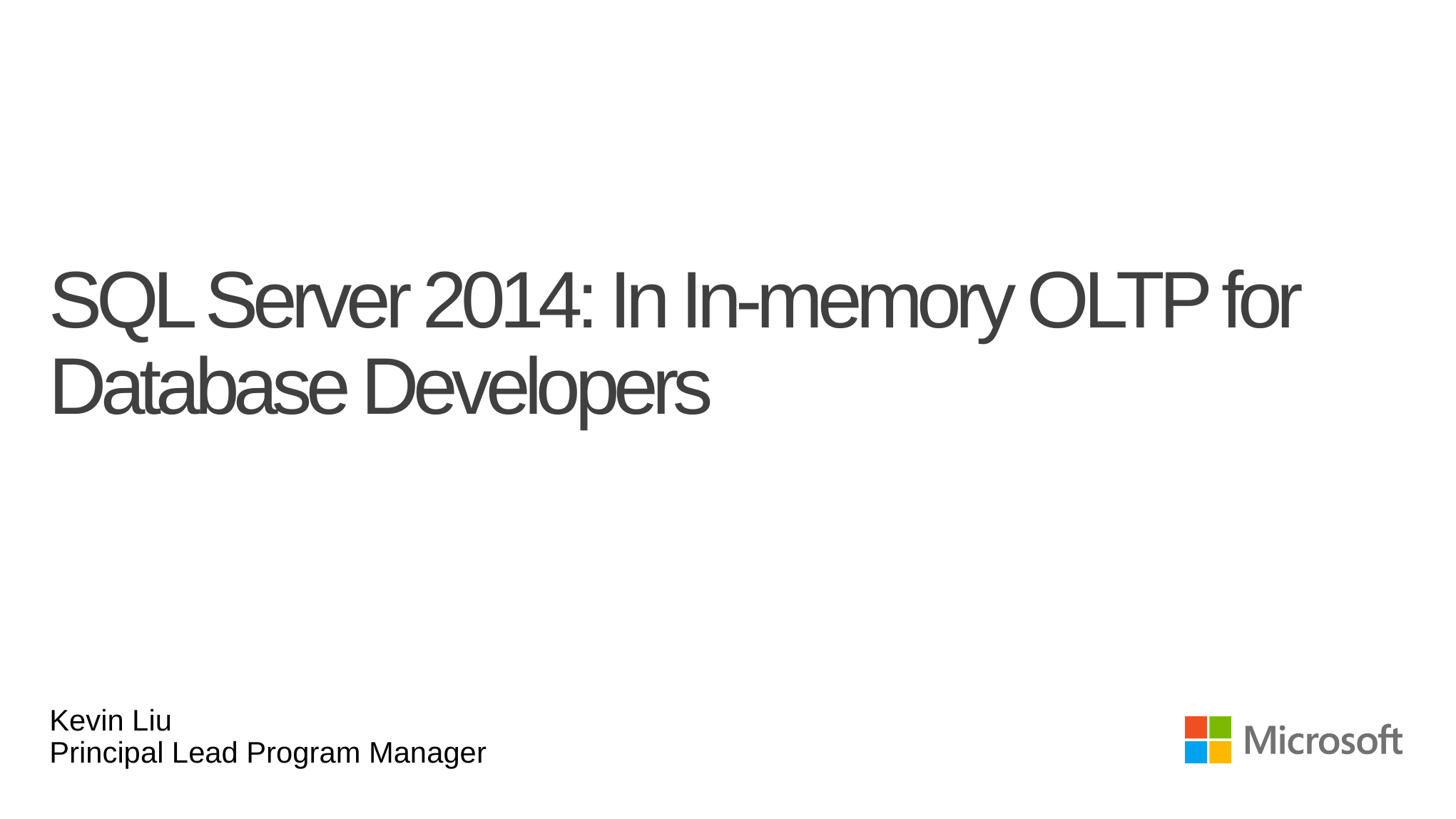

# SQL Server 2014: In In-memory OLTP for Database Developers
Kevin Liu
Principal Lead Program Manager